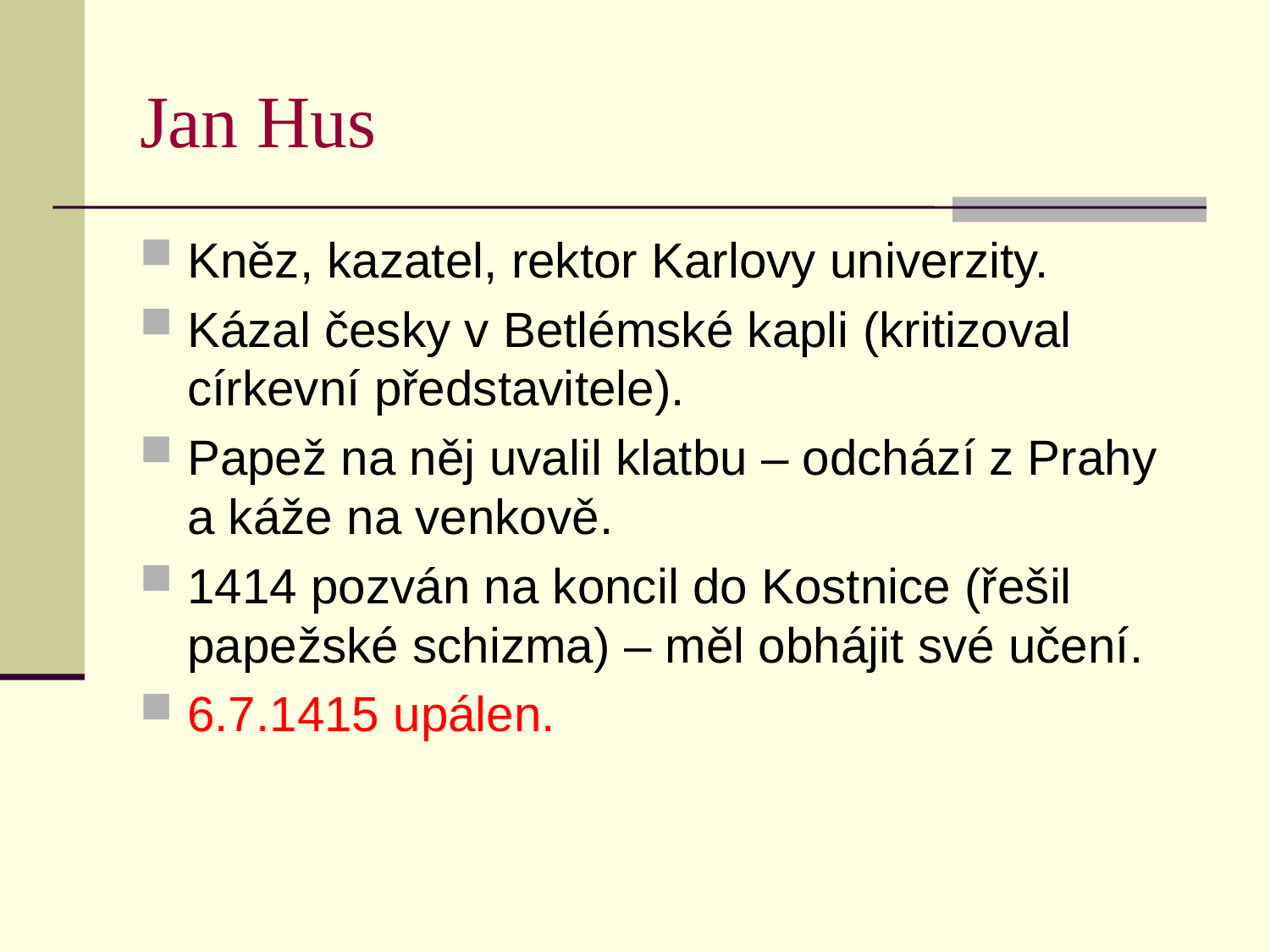

# Jan Hus
Kněz, kazatel, rektor Karlovy univerzity.
Kázal česky v Betlémské kapli (kritizoval církevní představitele).
Papež na něj uvalil klatbu – odchází z Prahy a káže na venkově.
1414 pozván na koncil do Kostnice (řešil papežské schizma) – měl obhájit své učení.
6.7.1415 upálen.